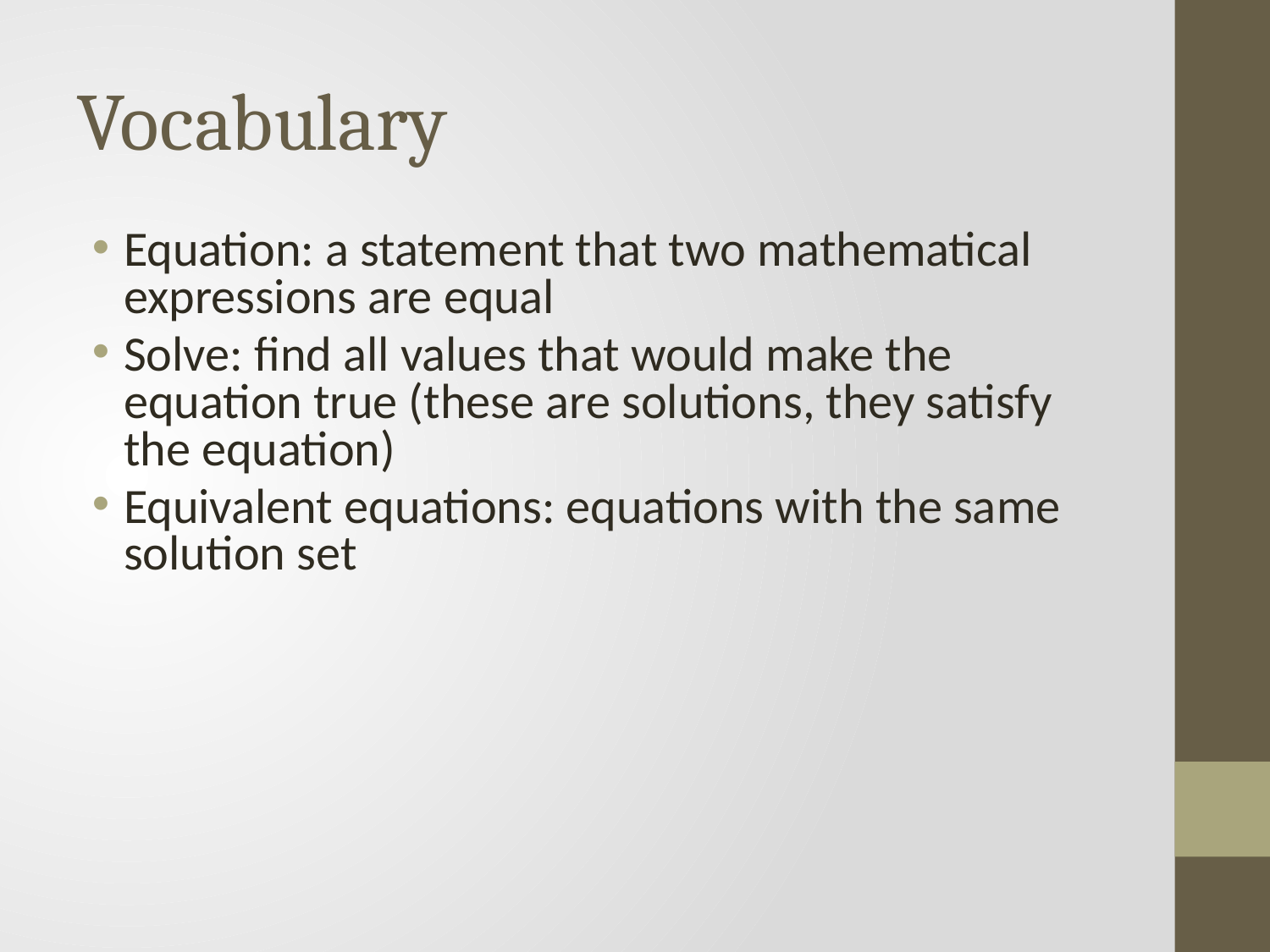

# Vocabulary
Equation: a statement that two mathematical expressions are equal
Solve: find all values that would make the equation true (these are solutions, they satisfy the equation)
Equivalent equations: equations with the same solution set